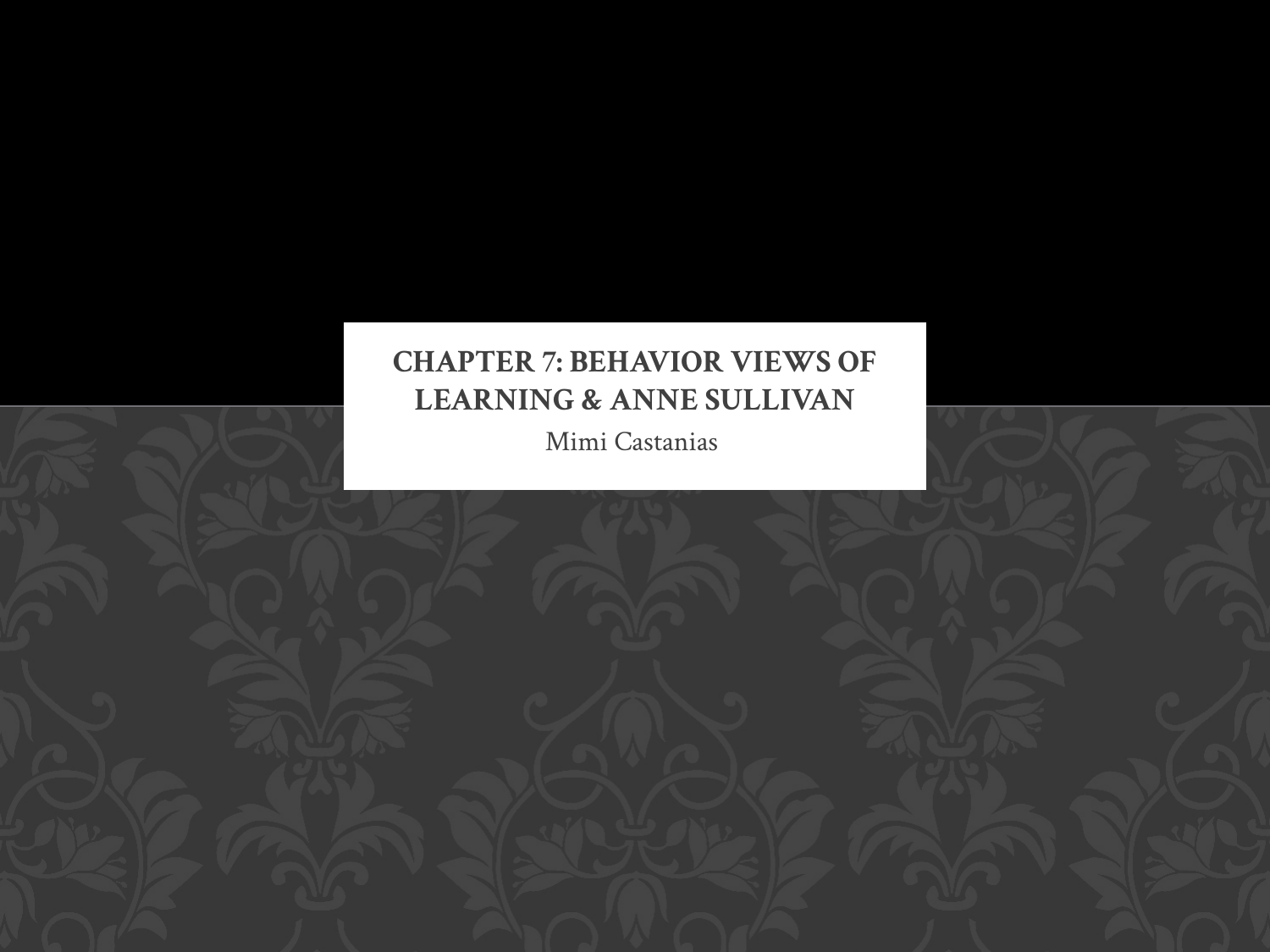

# Chapter 7: Behavior Views of learning & Anne Sullivan
Mimi Castanias